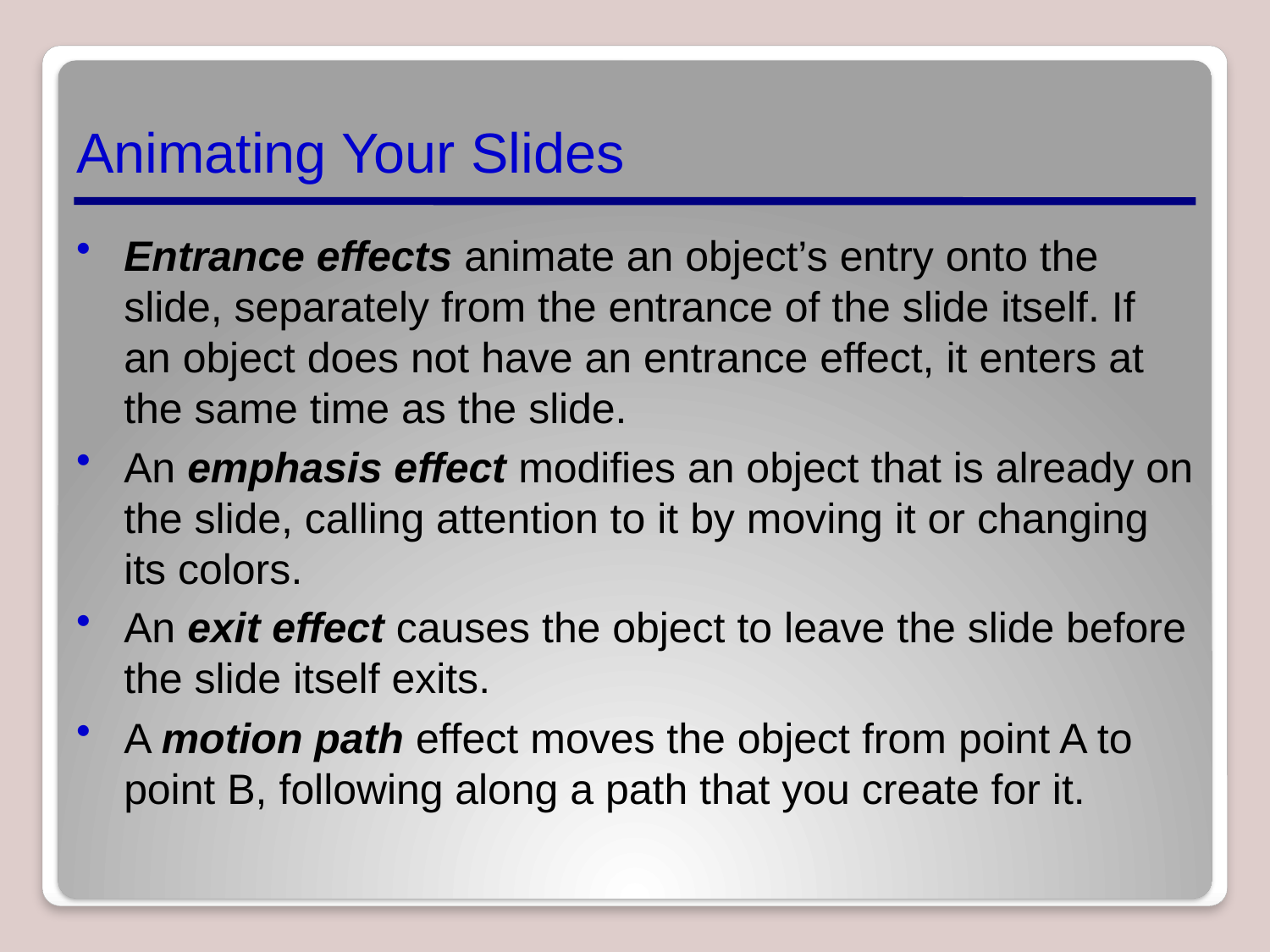

# Animating Your Slides
Entrance effects animate an object’s entry onto the slide, separately from the entrance of the slide itself. If an object does not have an entrance effect, it enters at the same time as the slide.
An emphasis effect modifies an object that is already on the slide, calling attention to it by moving it or changing its colors.
An exit effect causes the object to leave the slide before the slide itself exits.
A motion path effect moves the object from point A to point B, following along a path that you create for it.